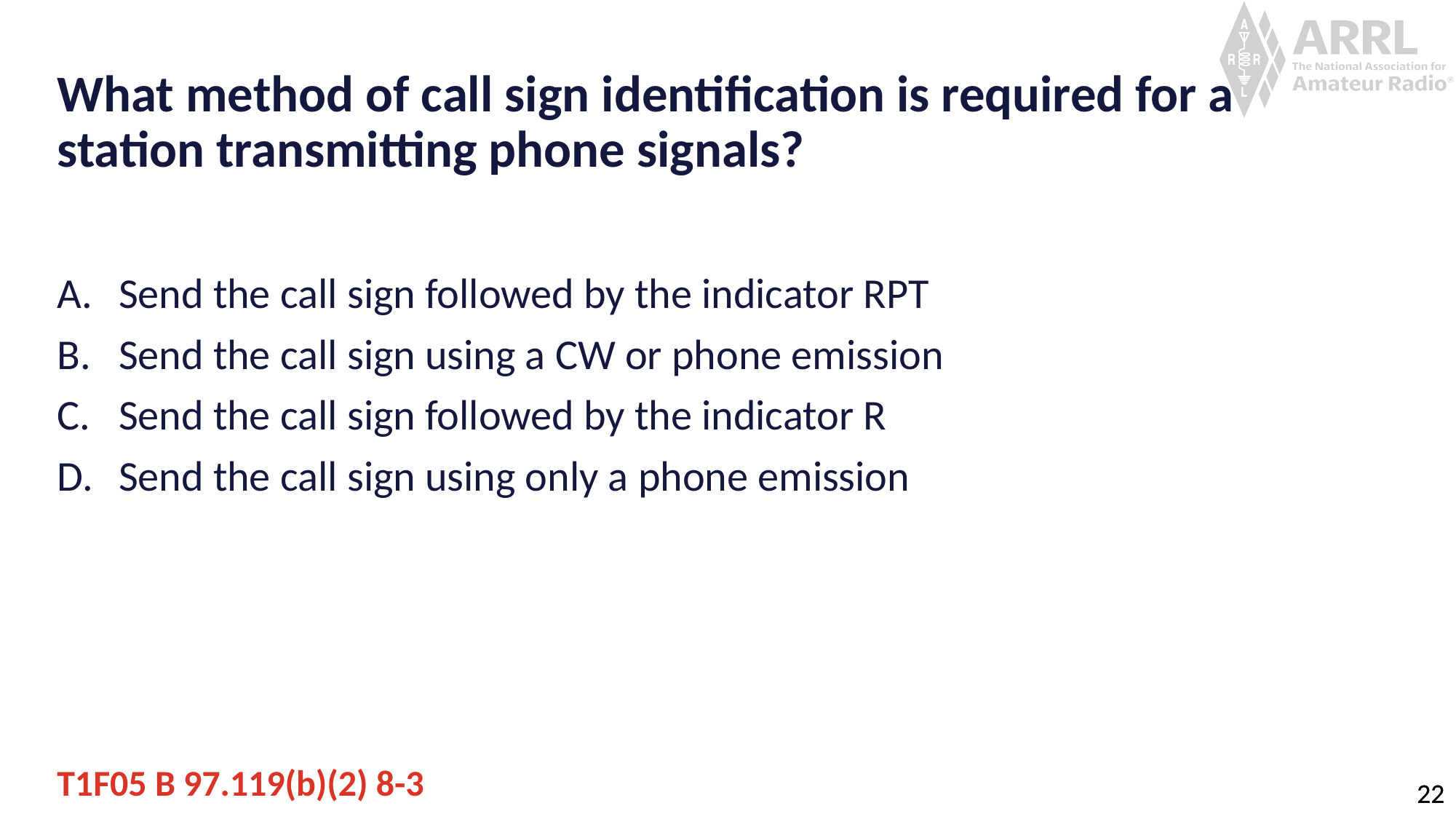

# What method of call sign identification is required for a station transmitting phone signals?
Send the call sign followed by the indicator RPT
Send the call sign using a CW or phone emission
Send the call sign followed by the indicator R
Send the call sign using only a phone emission
T1F05 B 97.119(b)(2) 8-3